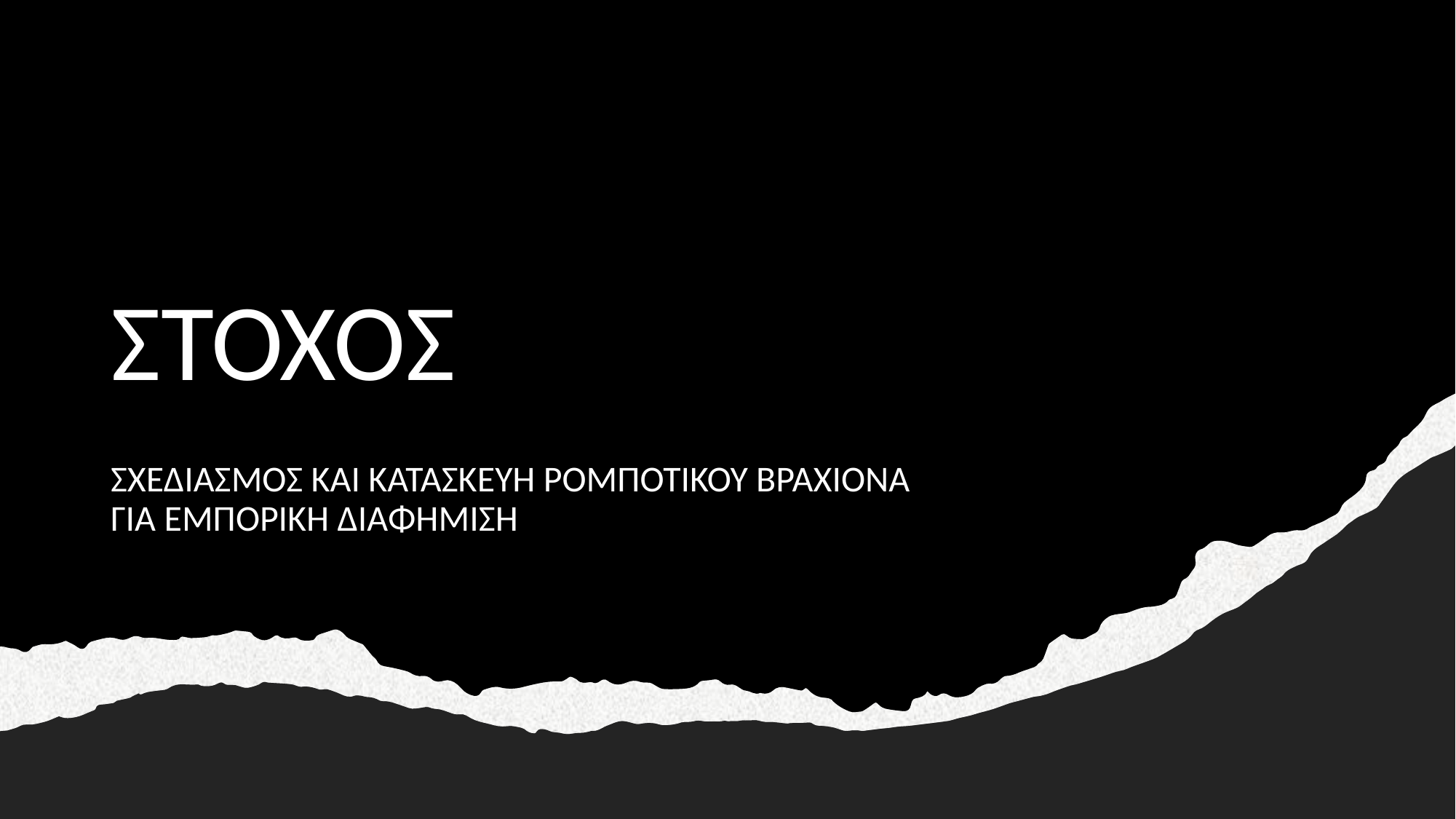

# ΣΤΟΧΟΣ

ΣΧΕΔΙΑΣΜΟΣ ΚΑΙ ΚΑΤΑΣΚΕΥΗ ΡΟΜΠΟΤΙΚΟΥ ΒΡΑΧΙΟΝΑ ΓΙΑ ΕΜΠΟΡΙΚΗ ΔΙΑΦΗΜΙΣΗ